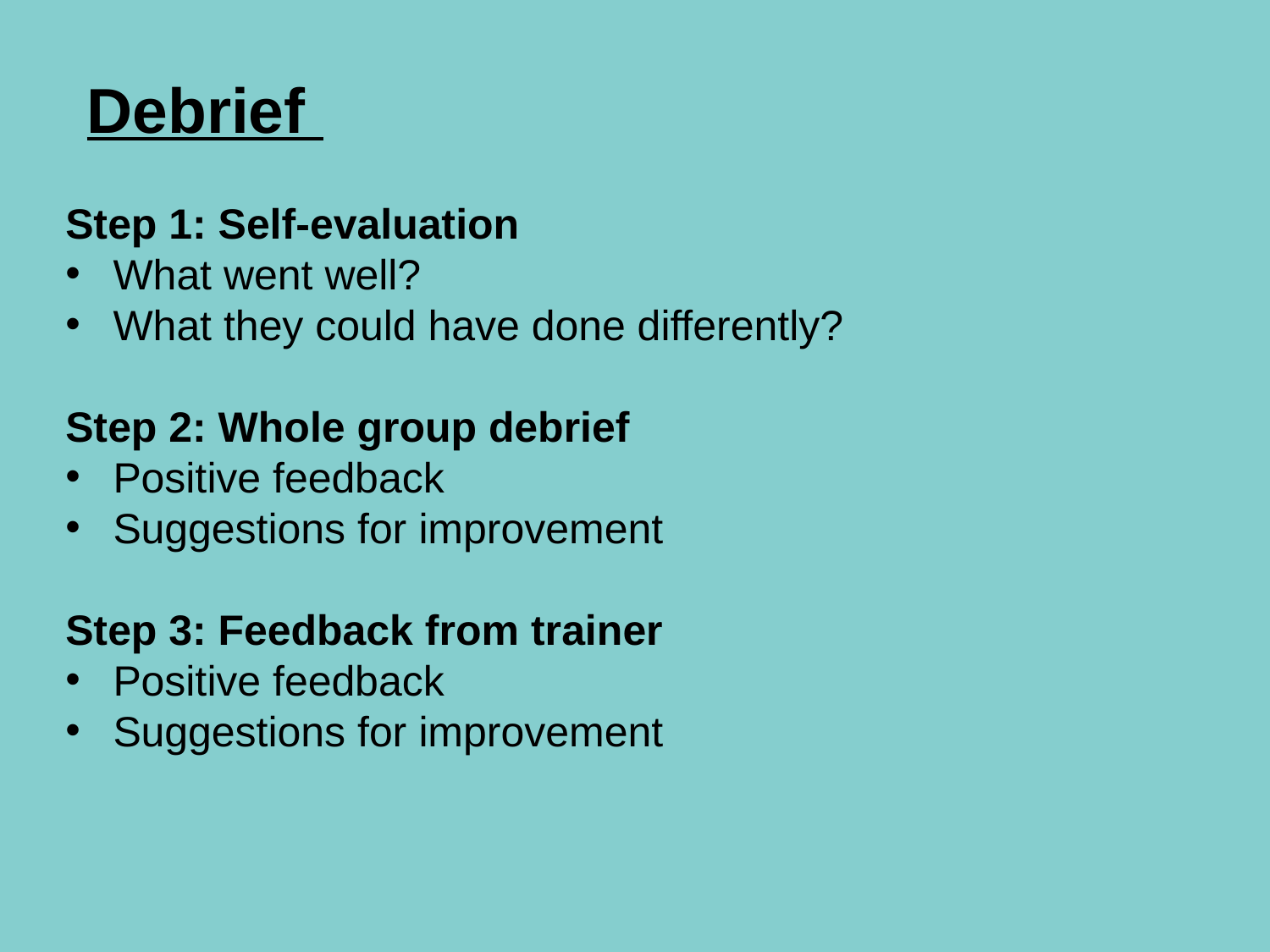

# Debrief
Step 1: Self-evaluation
What went well?
What they could have done differently?

Step 2: Whole group debrief
Positive feedback
Suggestions for improvement

Step 3: Feedback from trainer
Positive feedback
Suggestions for improvement